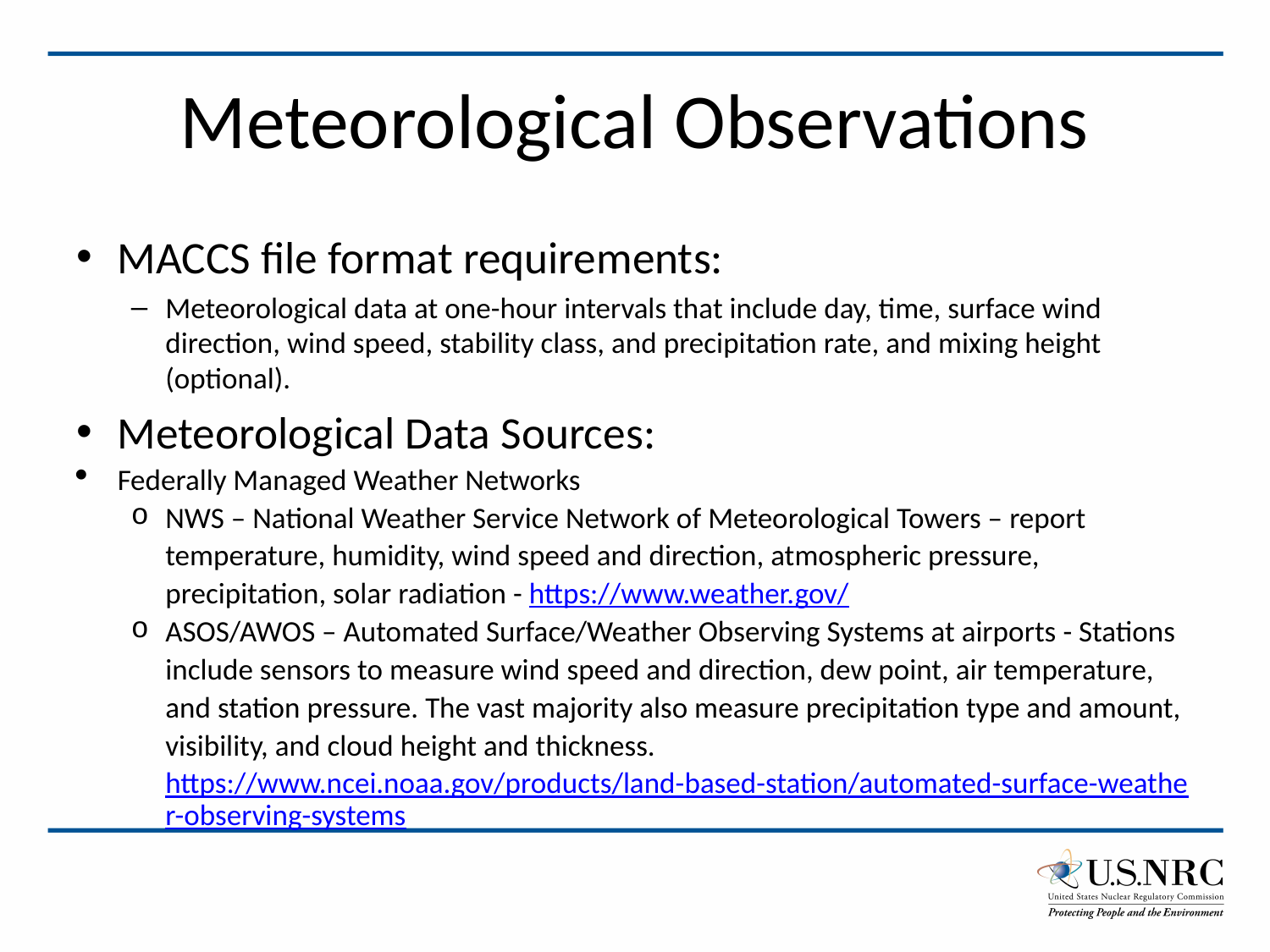

# Meteorological Observations
MACCS file format requirements:
Meteorological data at one-hour intervals that include day, time, surface wind direction, wind speed, stability class, and precipitation rate, and mixing height (optional).
Meteorological Data Sources:
Federally Managed Weather Networks
NWS – National Weather Service Network of Meteorological Towers – report temperature, humidity, wind speed and direction, atmospheric pressure, precipitation, solar radiation - https://www.weather.gov/
ASOS/AWOS – Automated Surface/Weather Observing Systems at airports - Stations include sensors to measure wind speed and direction, dew point, air temperature, and station pressure. The vast majority also measure precipitation type and amount, visibility, and cloud height and thickness.  https://www.ncei.noaa.gov/products/land-based-station/automated-surface-weather-observing-systems